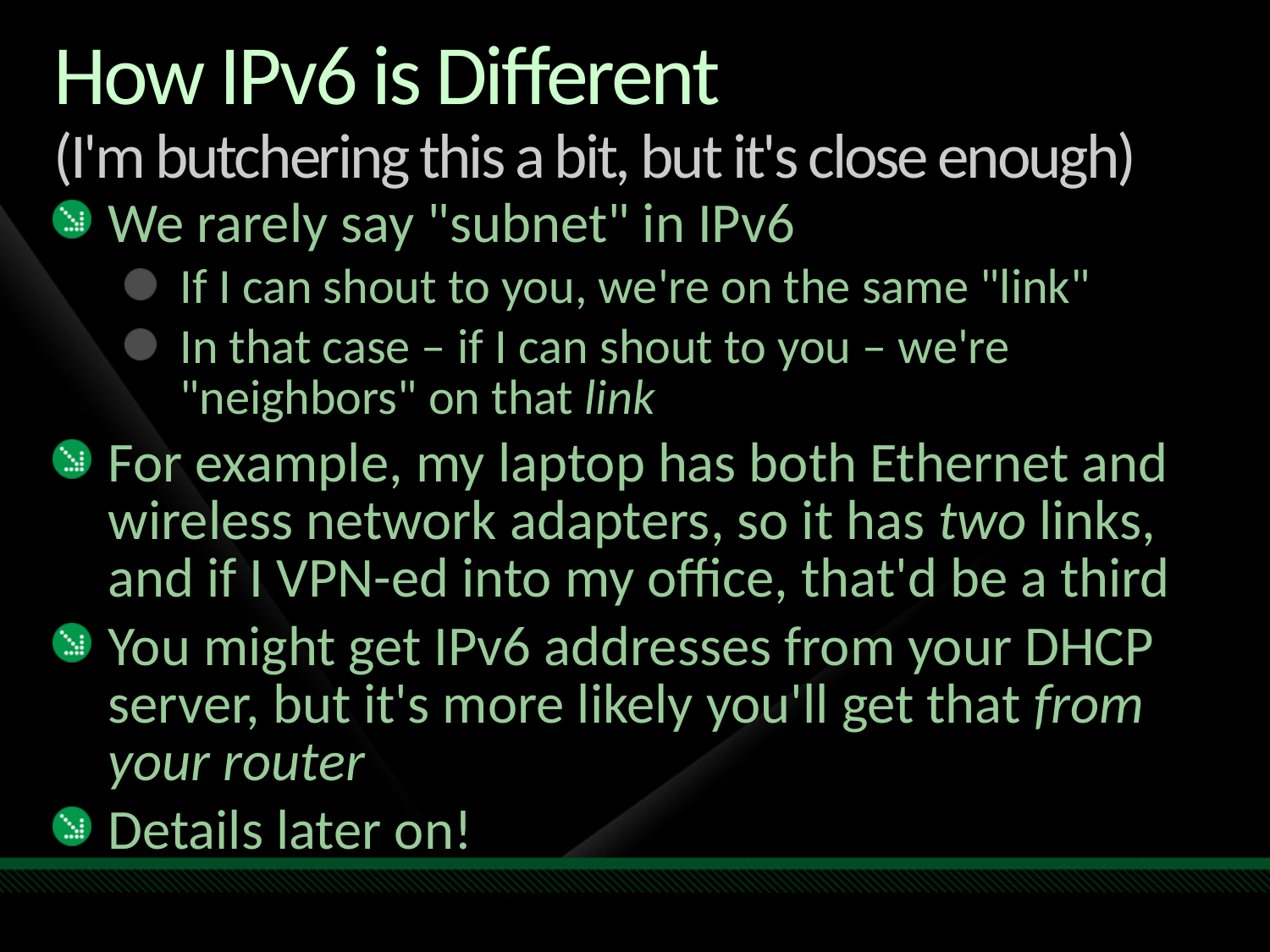

# How IPv6 is Different (I'm butchering this a bit, but it's close enough)
We rarely say "subnet" in IPv6
If I can shout to you, we're on the same "link"
In that case – if I can shout to you – we're "neighbors" on that link
For example, my laptop has both Ethernet and wireless network adapters, so it has two links, and if I VPN-ed into my office, that'd be a third
You might get IPv6 addresses from your DHCP server, but it's more likely you'll get that from your router
Details later on!